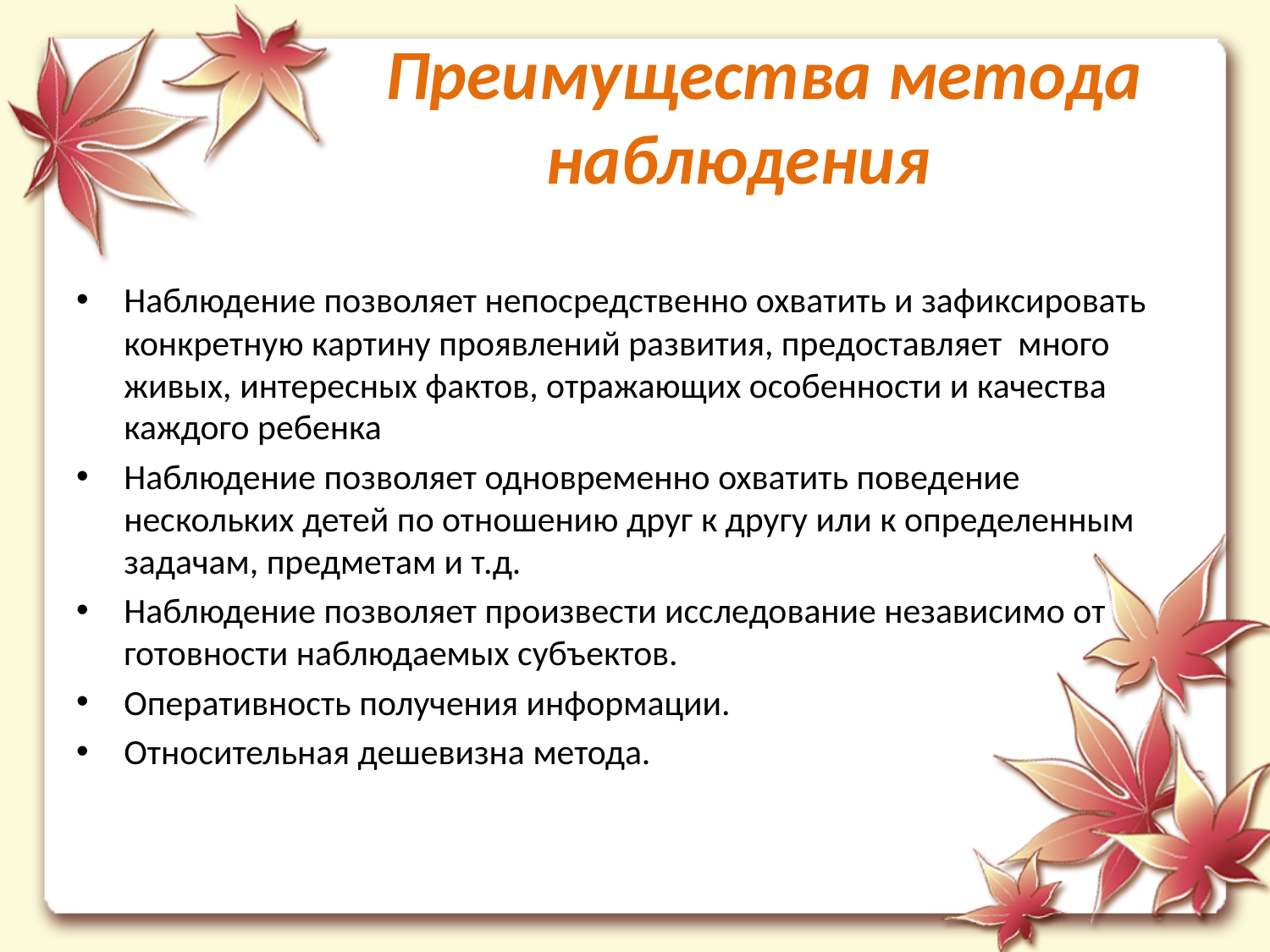

# Преимущества метода наблюдения

Наблюдение позволяет непосредственно охватить и зафиксировать конкретную картину проявлений развития, предоставляет  много живых, интересных фактов, отражающих особенности и качества каждого ребенка
Наблюдение позволяет одновременно охватить поведение нескольких детей по отношению друг к другу или к определенным задачам, предметам и т.д.
Наблюдение позволяет произвести исследование независимо от готовности наблюдаемых субъектов.
Оперативность получения информации.
Относительная дешевизна метода.